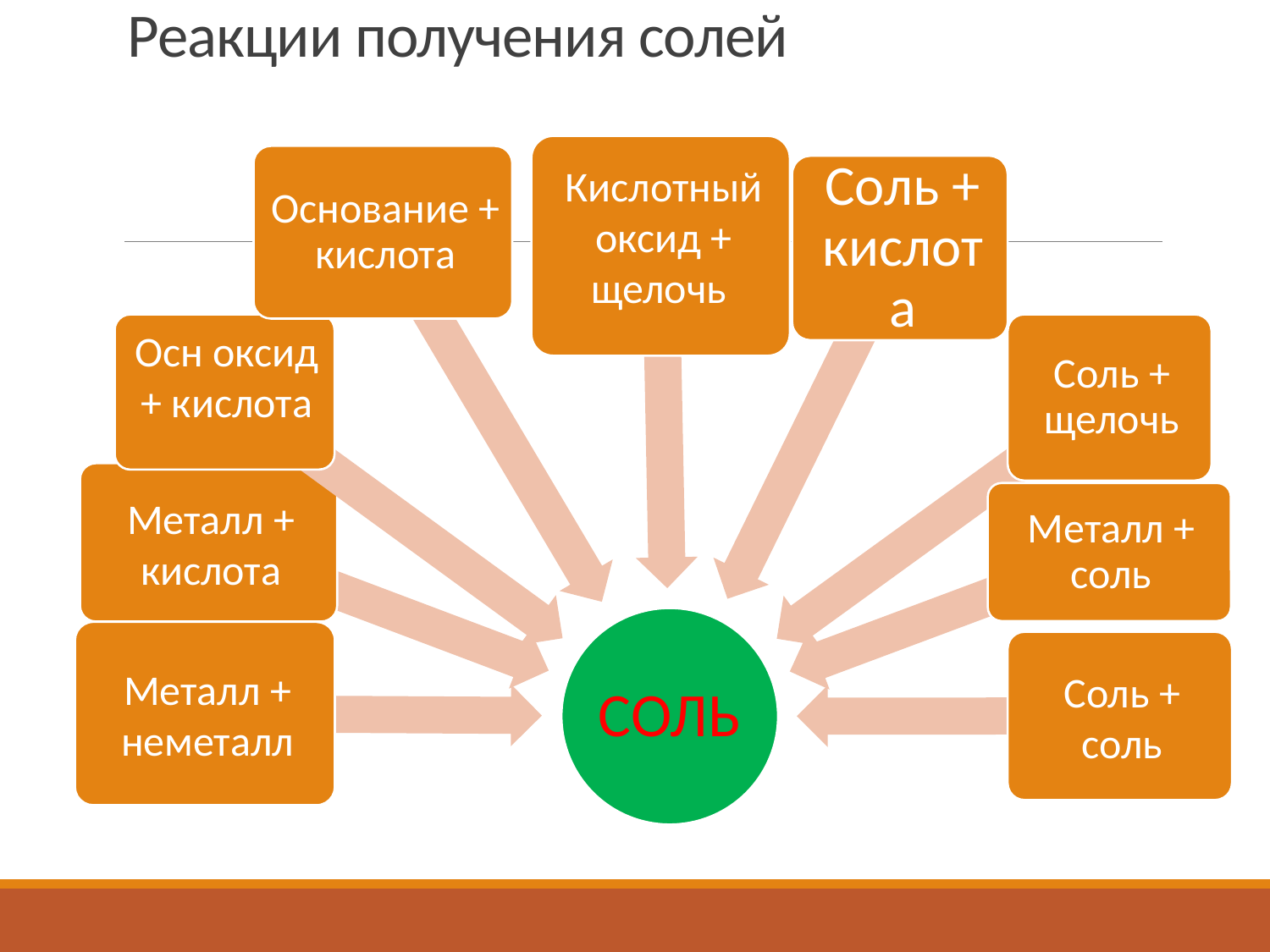

# Реакции получения солей
СОЛЬ
Металл + неметалл
Металл + кислота
Осн оксид + кислота

Основание + кислота
Кислотный оксид + щелочь

Соль + кислота
Соль + щелочь
Металл + соль
Соль + соль